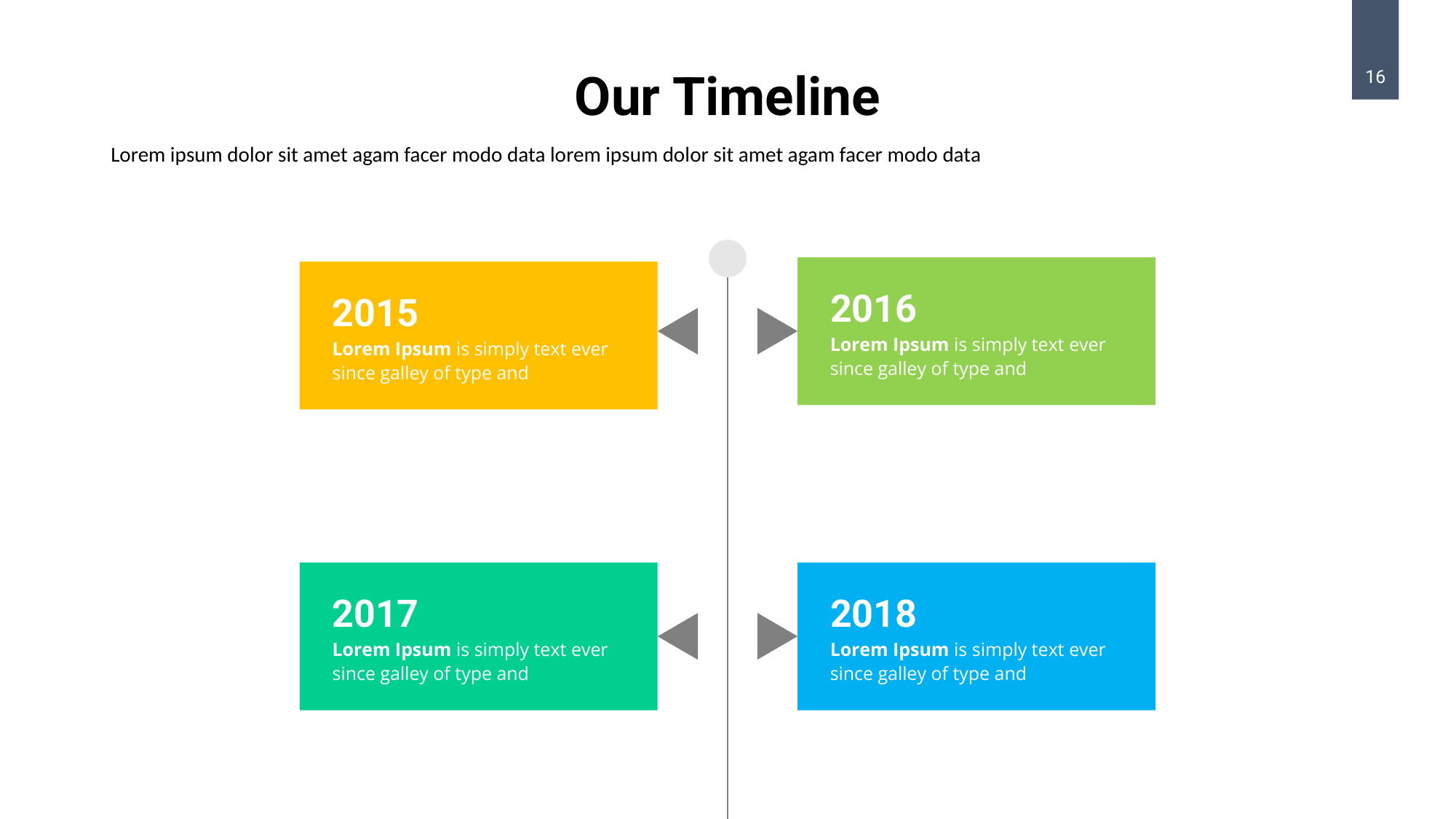

Our Timeline
16
Lorem ipsum dolor sit amet agam facer modo data lorem ipsum dolor sit amet agam facer modo data

2016
Lorem Ipsum is simply text ever since galley of type and
2015
Lorem Ipsum is simply text ever since galley of type and

2017
Lorem Ipsum is simply text ever since galley of type and
2018
Lorem Ipsum is simply text ever since galley of type and